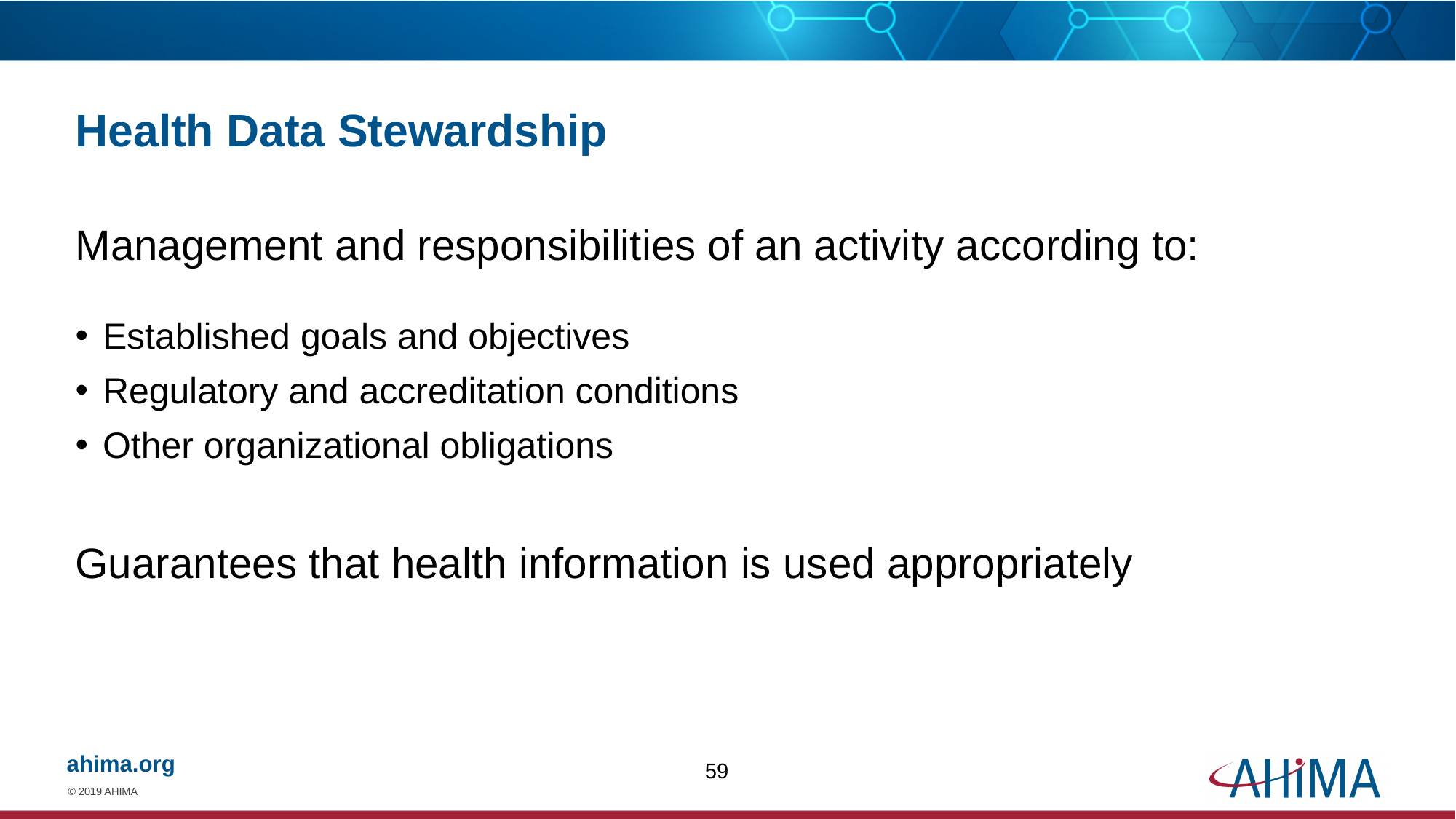

# Health Data Stewardship
Management and responsibilities of an activity according to:

Established goals and objectives
Regulatory and accreditation conditions
Other organizational obligations

Guarantees that health information is used appropriately